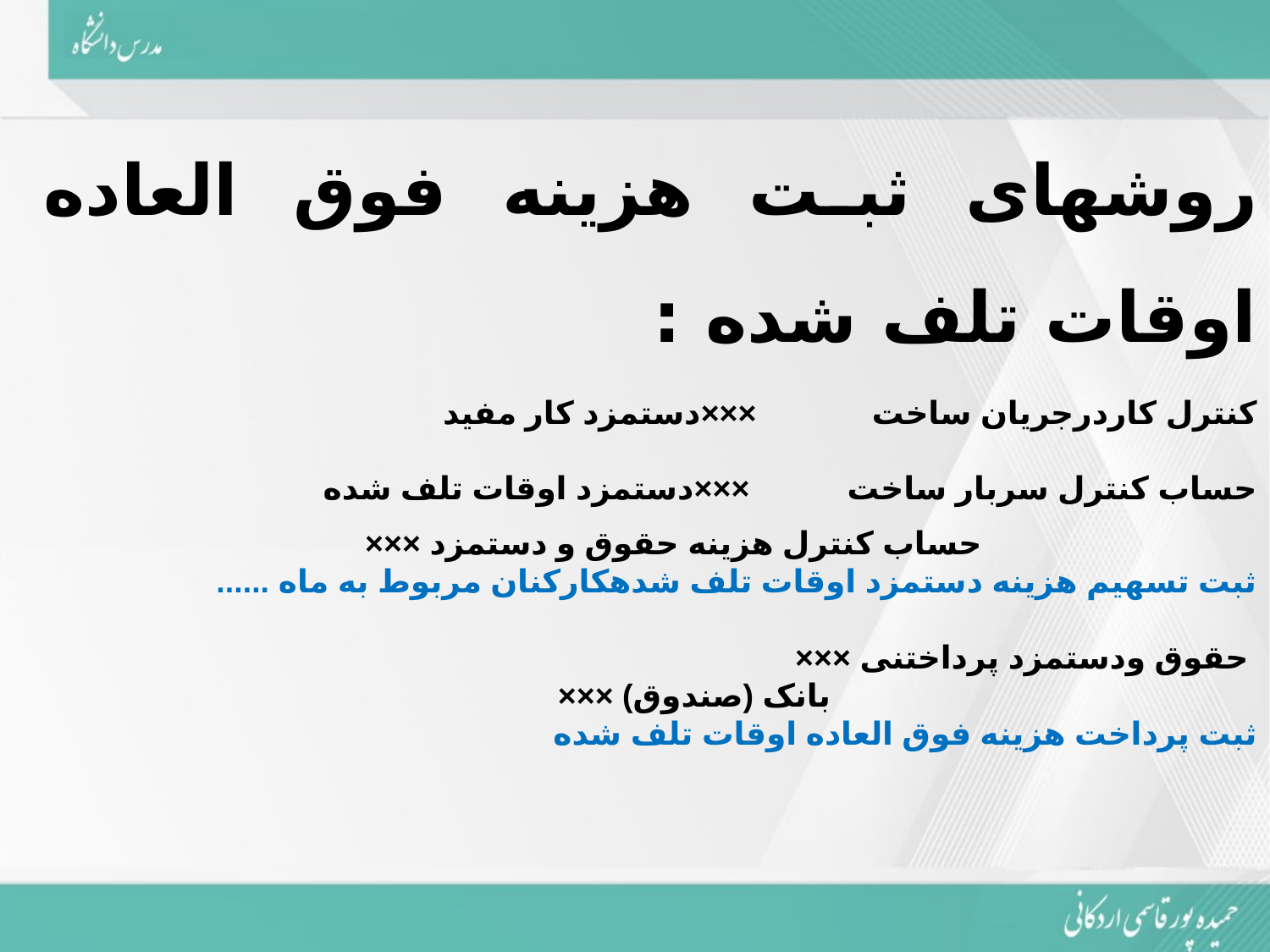

روشهای ثبت هزینه فوق العاده اوقات تلف شده :
کنترل کاردرجریان ساخت             ×××دستمزد کار مفید
حساب کنترل سربار ساخت           ×××دستمزد اوقات تلف شده
                               حساب کنترل هزینه حقوق و دستمزد ×××
ثبت تسهیم هزینه دستمزد اوقات تلف شدهکارکنان مربوط به ماه ......

 حقوق ودستمزد پرداختنی ×××
                                                بانک (صندوق) ×××
ثبت پرداخت هزینه فوق العاده اوقات تلف شده